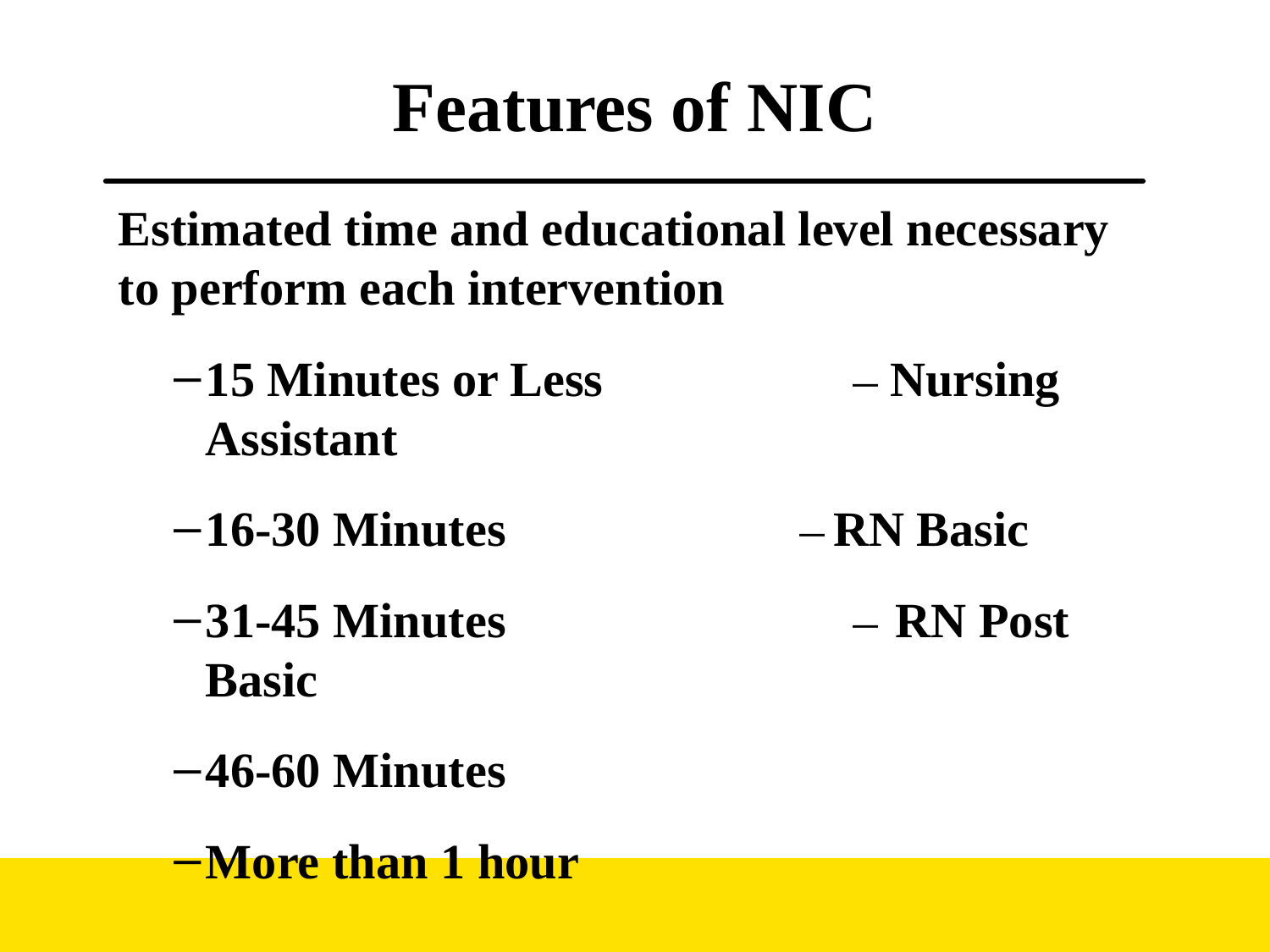

# Features of NIC
Estimated time and educational level necessary to perform each intervention
15 Minutes or Less		 ─ Nursing Assistant
16-30 Minutes		       ─ RN Basic
31-45 Minutes			 ─  RN Post Basic
46-60 Minutes
More than 1 hour